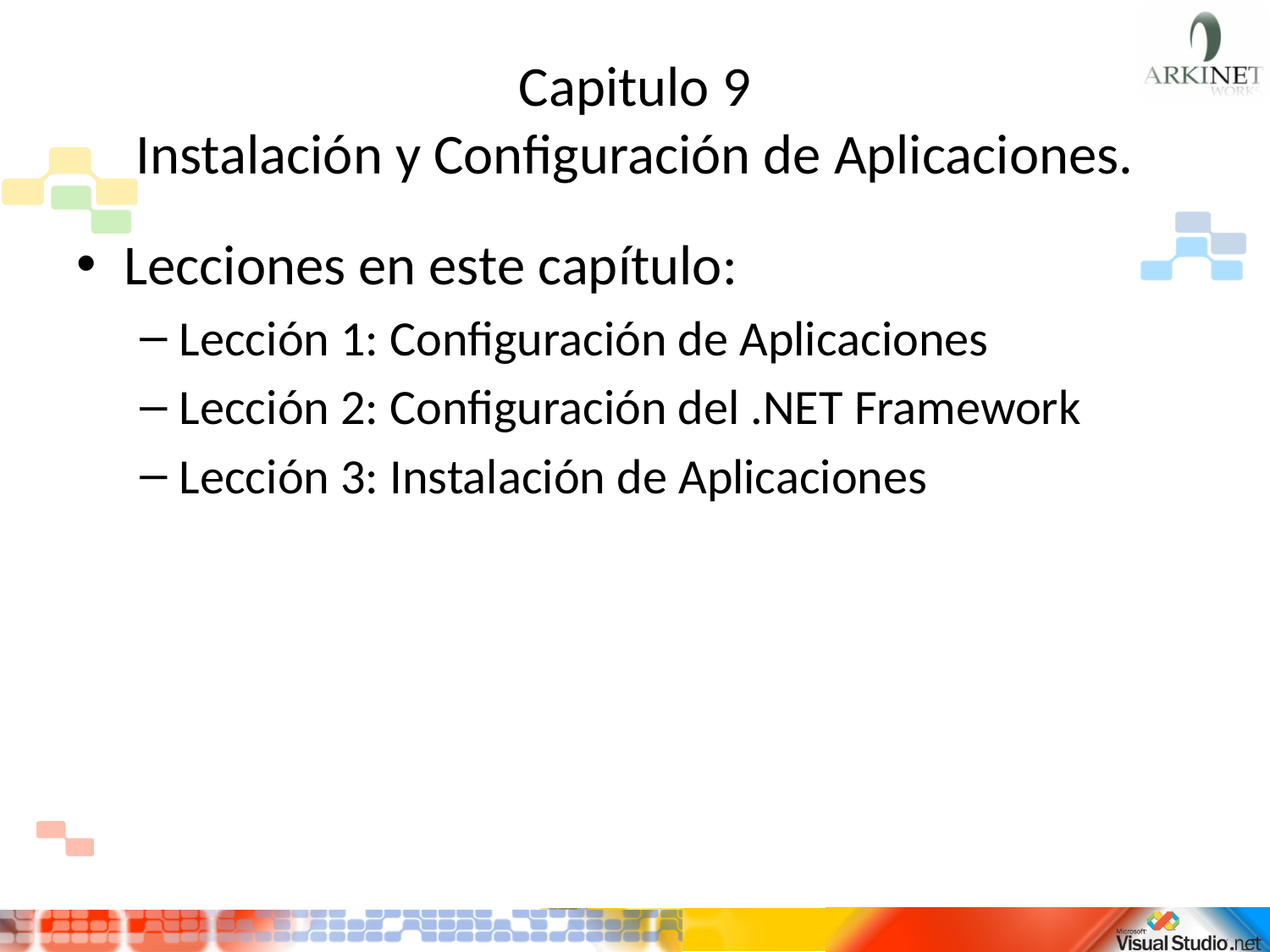

# Capitulo 9 Instalación y Configuración de Aplicaciones.
Lecciones en este capítulo:
Lección 1: Configuración de Aplicaciones
Lección 2: Configuración del .NET Framework
Lección 3: Instalación de Aplicaciones